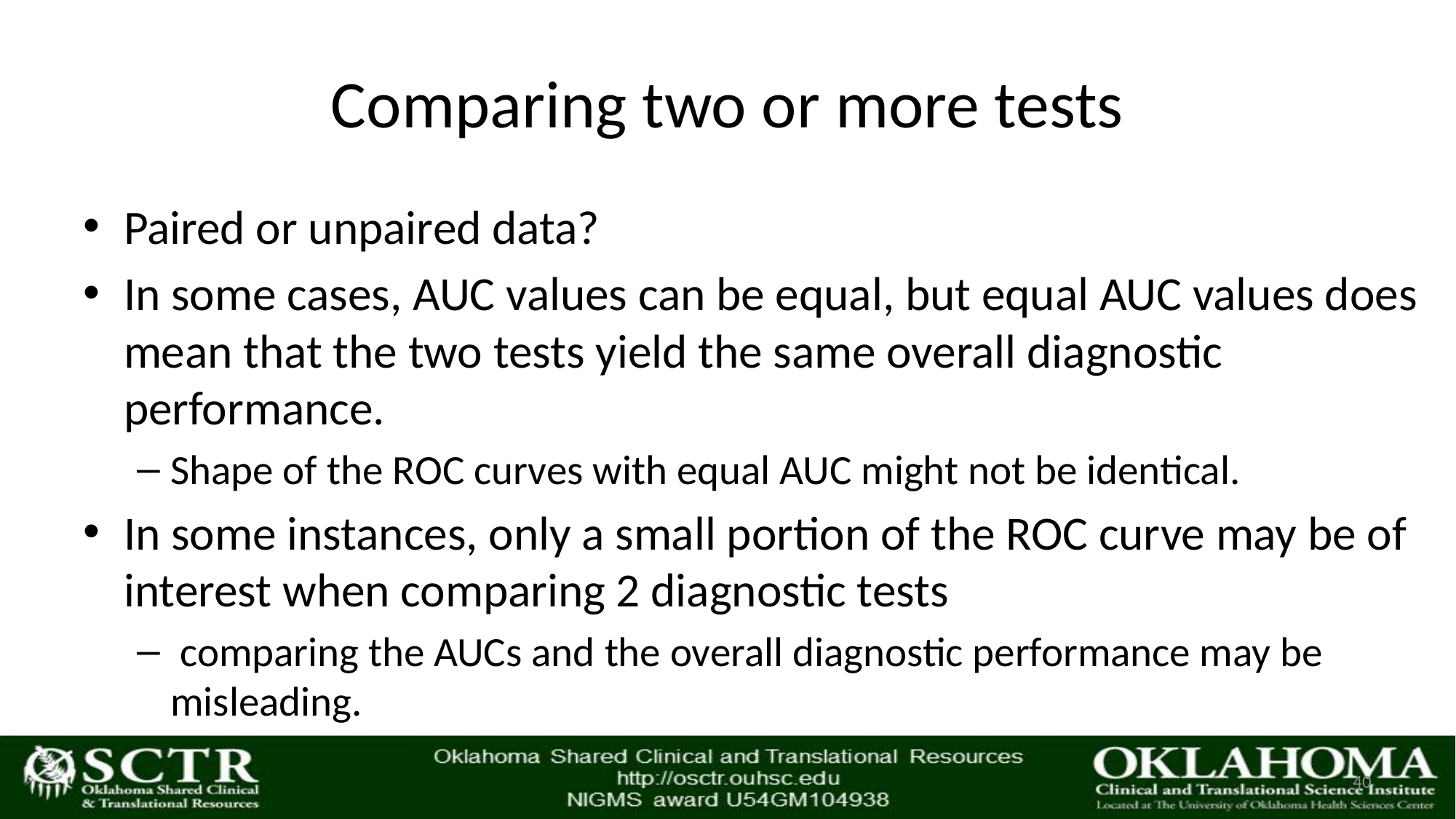

# Comparing two or more tests
Paired or unpaired data?
In some cases, AUC values can be equal, but equal AUC values does mean that the two tests yield the same overall diagnostic performance.
Shape of the ROC curves with equal AUC might not be identical.
In some instances, only a small portion of the ROC curve may be of interest when comparing 2 diagnostic tests
 comparing the AUCs and the overall diagnostic performance may be misleading.
40